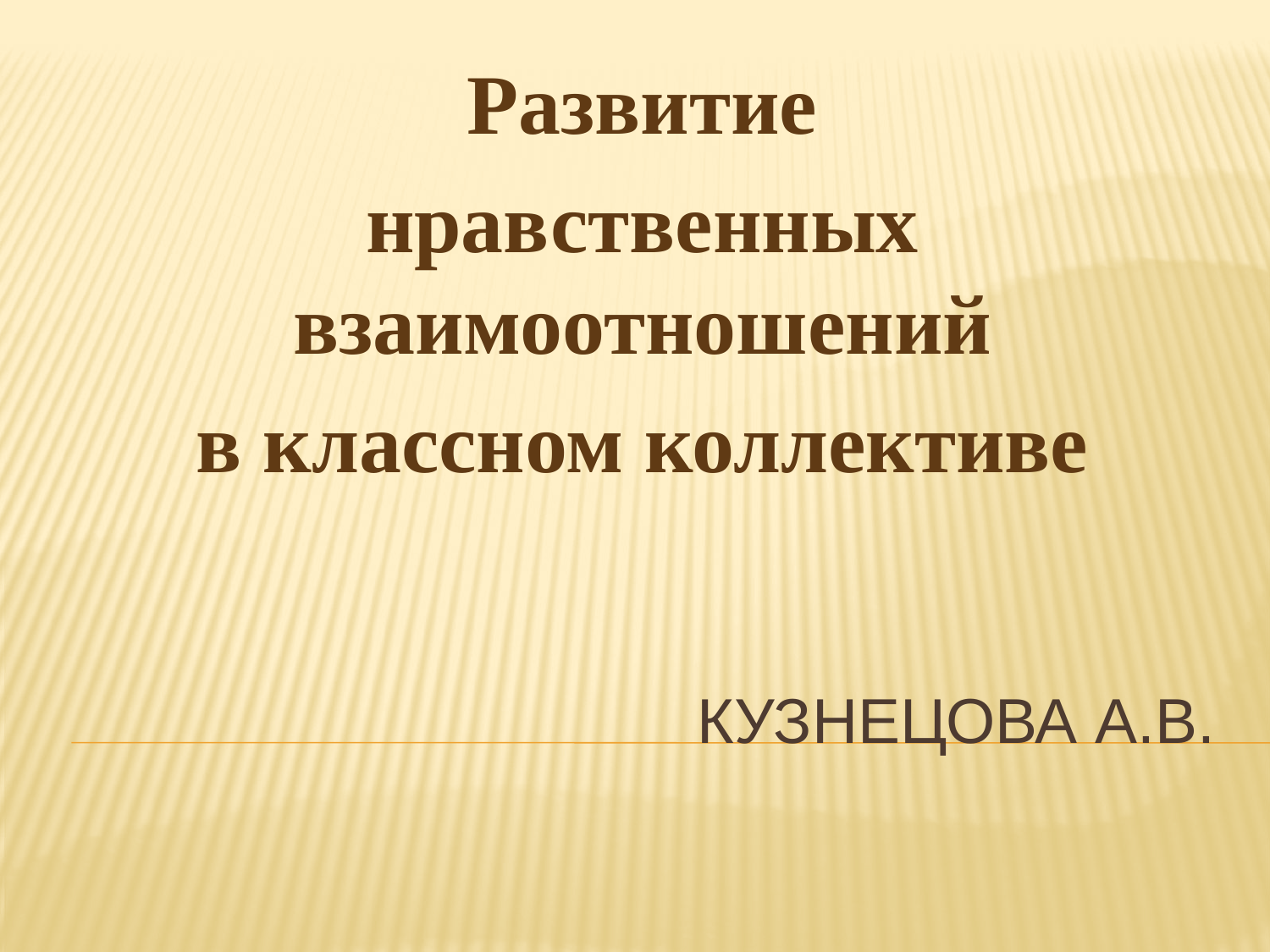

Развитие
нравственных взаимоотношений
в классном коллективе
# КУЗНЕЦОВА а.В.